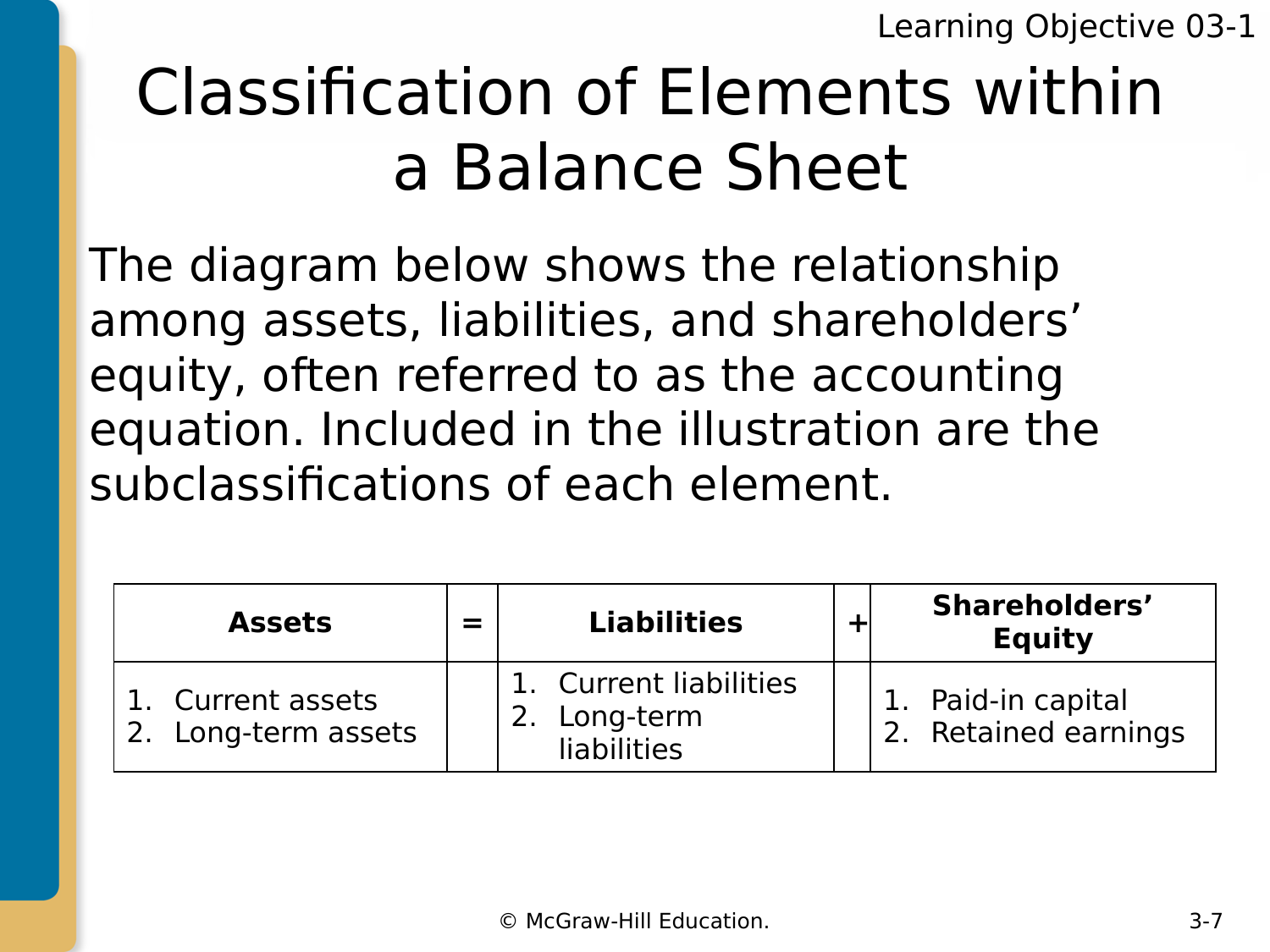

Learning Objective 03-1
# Classification of Elements within a Balance Sheet
The diagram below shows the relationship among assets, liabilities, and shareholders’ equity, often referred to as the accounting equation. Included in the illustration are the subclassifications of each element.
| Assets | = | Liabilities | + | Shareholders’ Equity |
| --- | --- | --- | --- | --- |
| Current assets Long-term assets |  | Current liabilities Long-term liabilities |  | Paid-in capital Retained earnings |